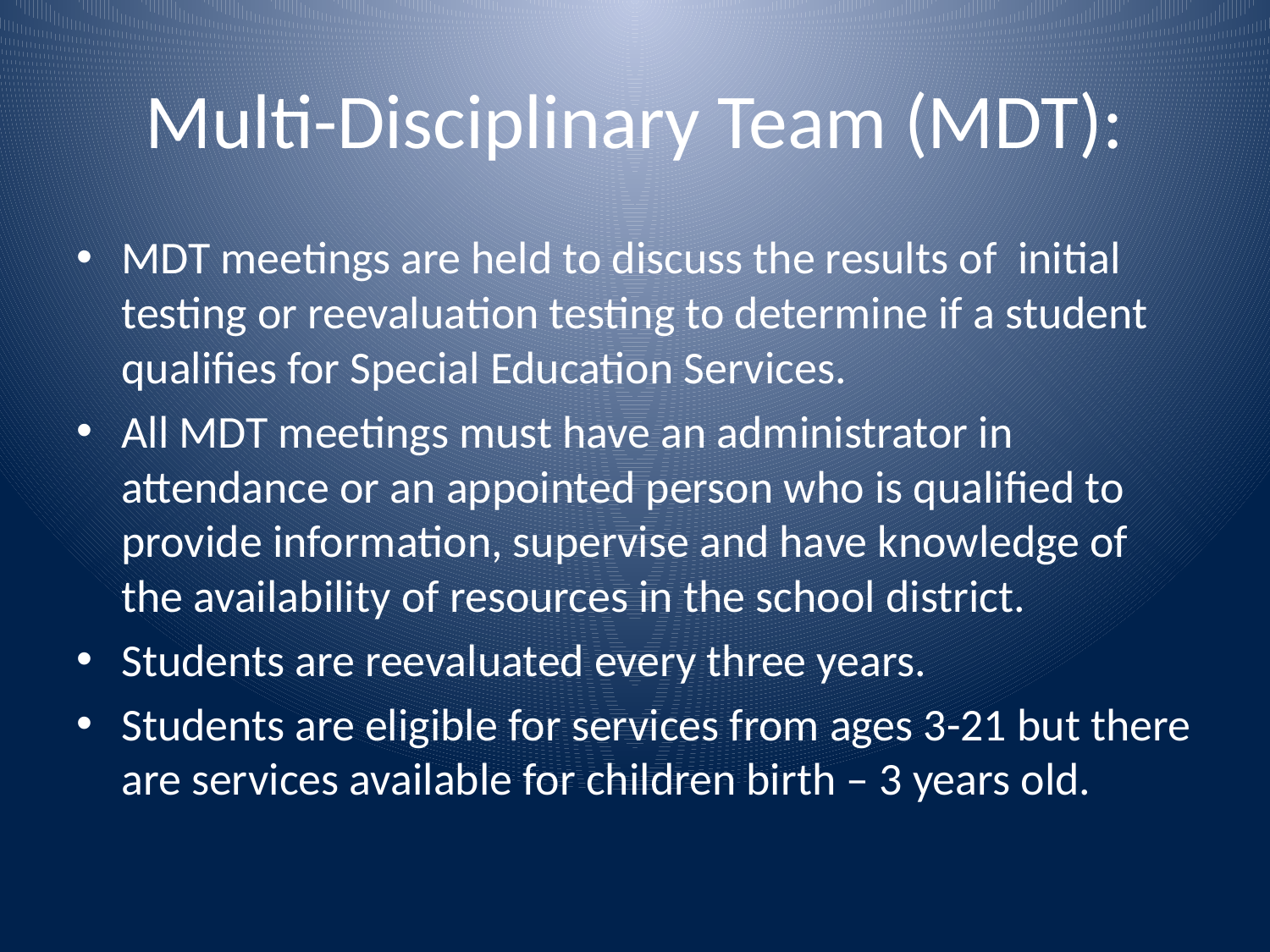

# Multi-Disciplinary Team (MDT):
MDT meetings are held to discuss the results of  initial testing or reevaluation testing to determine if a student qualifies for Special Education Services.
All MDT meetings must have an administrator in attendance or an appointed person who is qualified to provide information, supervise and have knowledge of the availability of resources in the school district.
Students are reevaluated every three years.
Students are eligible for services from ages 3-21 but there are services available for children birth – 3 years old.